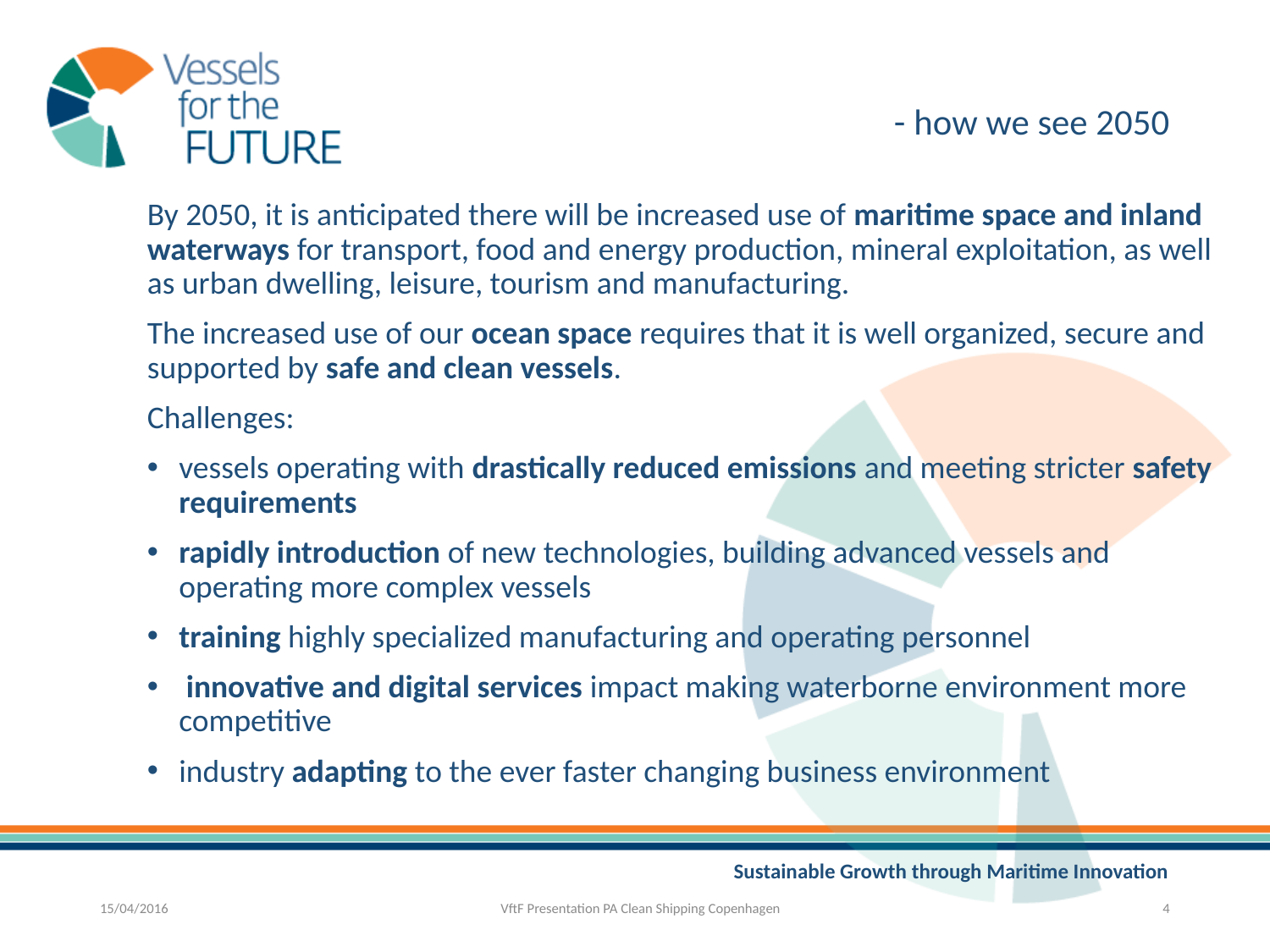

# - how we see 2050
By 2050, it is anticipated there will be increased use of maritime space and inland waterways for transport, food and energy production, mineral exploitation, as well as urban dwelling, leisure, tourism and manufacturing.
The increased use of our ocean space requires that it is well organized, secure and supported by safe and clean vessels.
Challenges:
vessels operating with drastically reduced emissions and meeting stricter safety requirements
rapidly introduction of new technologies, building advanced vessels and operating more complex vessels
training highly specialized manufacturing and operating personnel
 innovative and digital services impact making waterborne environment more competitive
industry adapting to the ever faster changing business environment
15/04/2016
VftF Presentation PA Clean Shipping Copenhagen
4